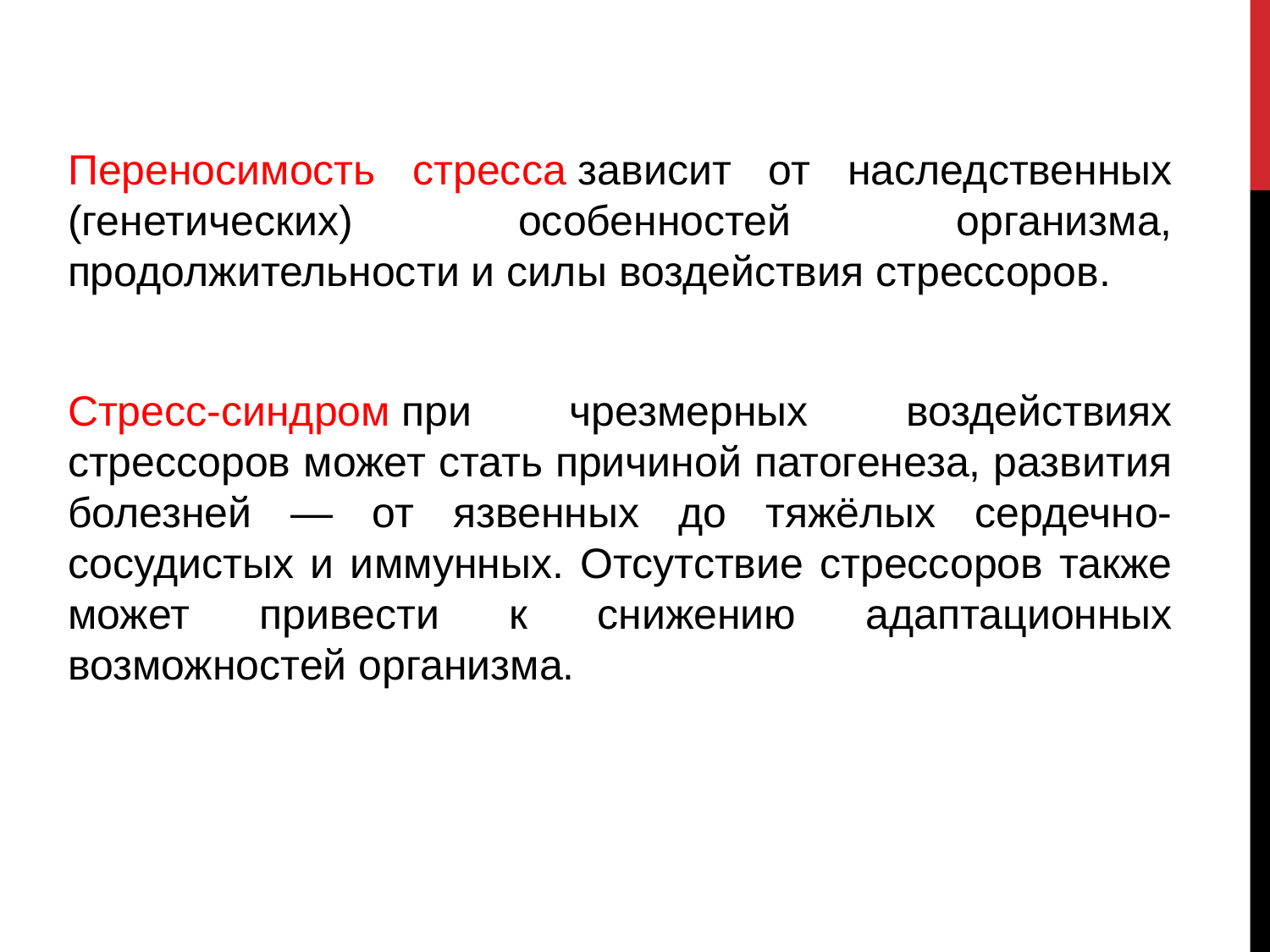

Переносимость стресса зависит от наследственных (генетических) особенностей организма, продолжительности и силы воздействия стрессоров.

Стресс-синдром при чрезмерных воздействиях стрессоров может стать причиной патогенеза, развития болезней — от язвенных до тяжёлых сердечно-сосудистых и иммунных. Отсутствие стрессоров также может привести к снижению адаптационных возможностей организма.